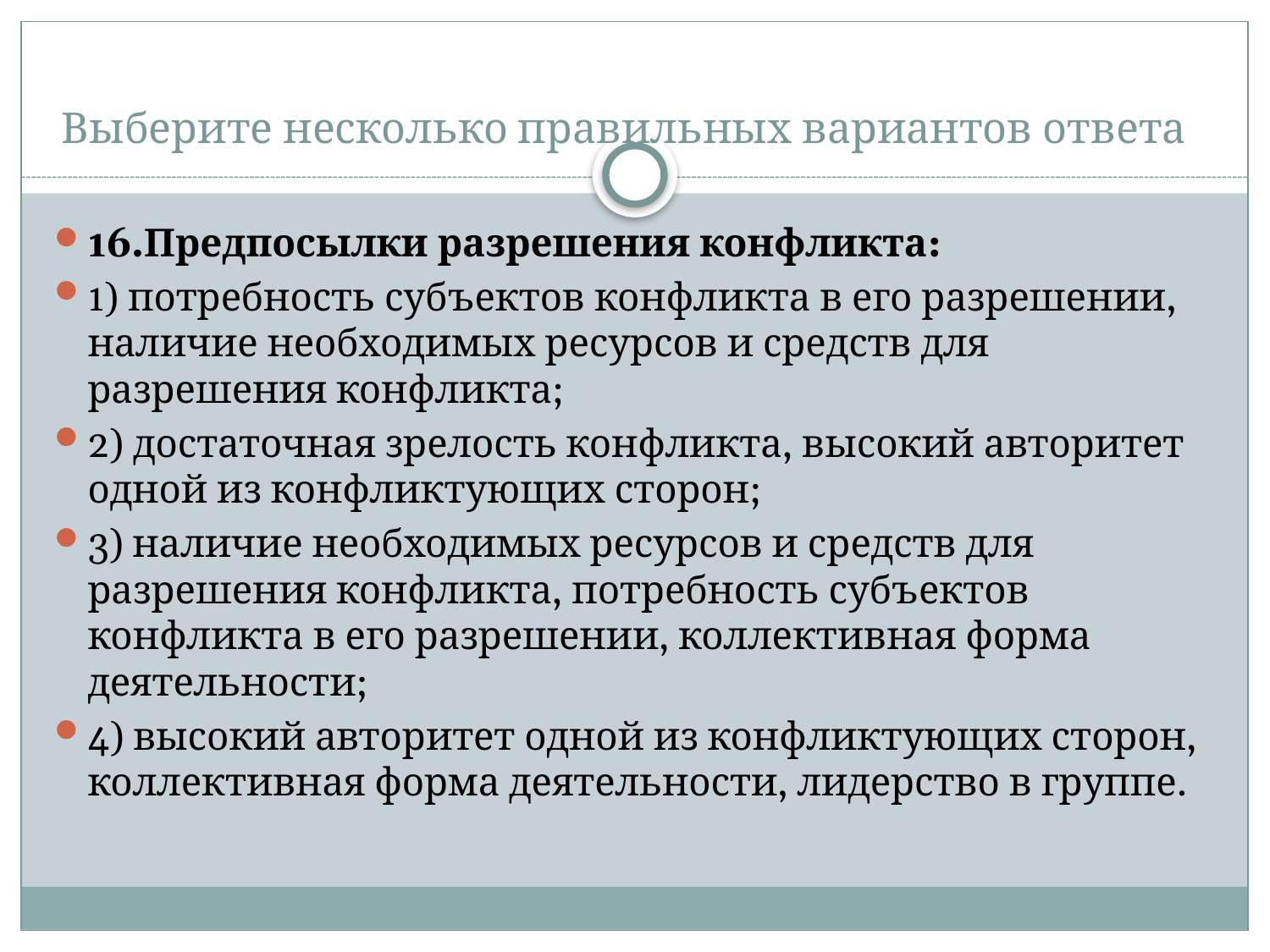

# Выберите несколько правильных вариантов ответа
16.Предпосылки разрешения конфликта:
1) потребность субъектов конфликта в его разрешении, наличие необходимых ресурсов и средств для разрешения конфликта;
2) достаточная зрелость конфликта, высокий авторитет одной из конфликтующих сторон;
3) наличие необходимых ресурсов и средств для разрешения конфликта, потребность субъектов конфликта в его разрешении, коллективная форма деятельности;
4) высокий авторитет одной из конфликтующих сторон, коллективная форма деятельности, лидерство в группе.